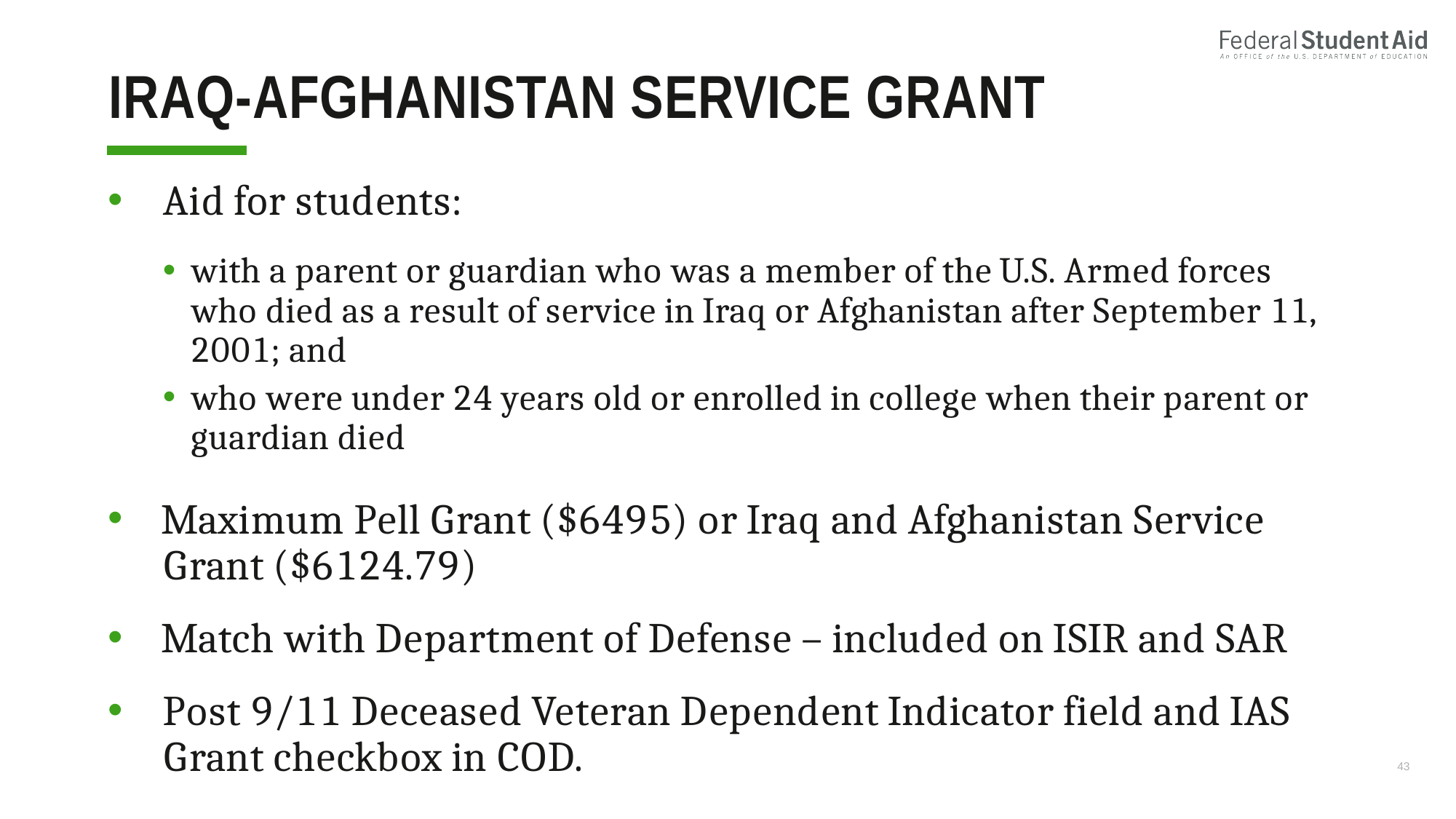

# Iraq-Afghanistan service grant
Aid for students:
with a parent or guardian who was a member of the U.S. Armed forces who died as a result of service in Iraq or Afghanistan after September 11, 2001; and
who were under 24 years old or enrolled in college when their parent or guardian died

Maximum Pell Grant ($6495) or Iraq and Afghanistan Service Grant ($6124.79)
Match with Department of Defense – included on ISIR and SAR
Post 9/11 Deceased Veteran Dependent Indicator field and IAS Grant checkbox in COD.

43